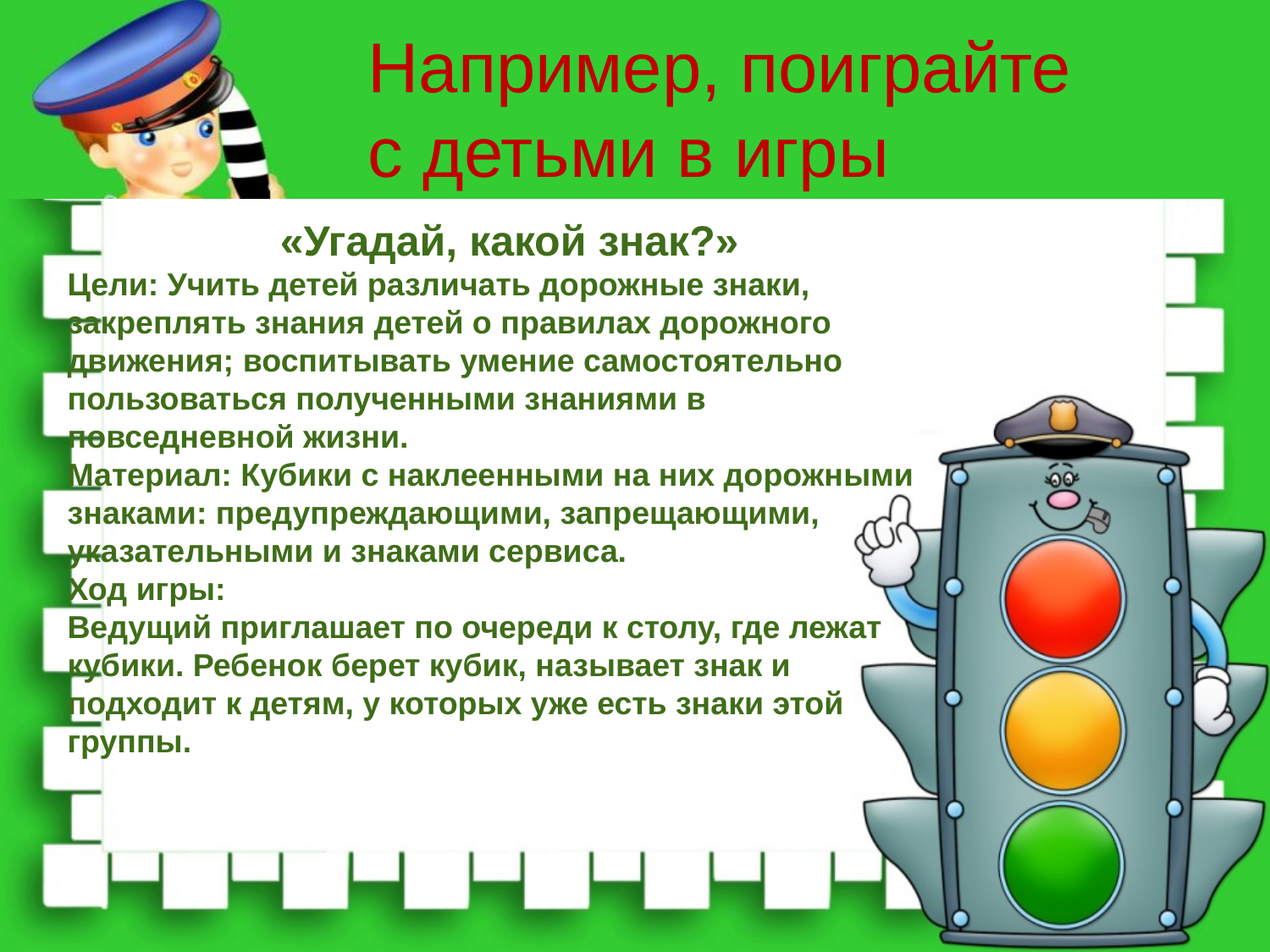

Например, поиграйте с детьми в игры

 «Угадай, какой знак?»
Цели: Учить детей различать дорожные знаки, закреплять знания детей о правилах дорожного движения; воспитывать умение самостоятельно пользоваться полученными знаниями в повседневной жизни.
Материал: Кубики с наклеенными на них дорожными знаками: предупреждающими, запрещающими, указательными и знаками сервиса.
Ход игры:
Ведущий приглашает по очереди к столу, где лежат кубики. Ребенок берет кубик, называет знак и подходит к детям, у которых уже есть знаки этой группы.